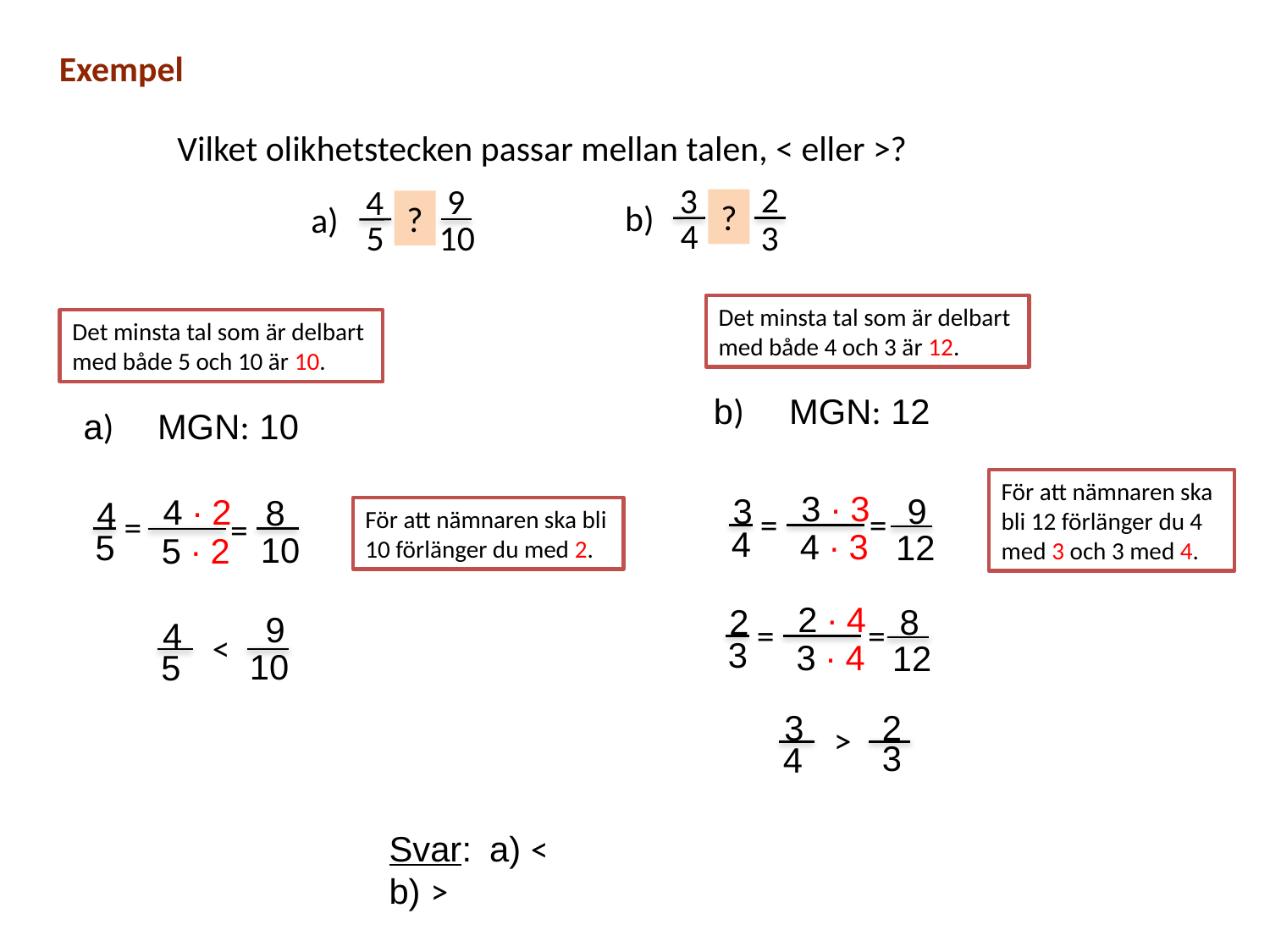

Exempel
Vilket olikhetstecken passar mellan talen, < eller >?
2
3
3
4
?
b)
9
10
4
5
?
a)
Det minsta tal som är delbart med både 4 och 3 är 12.
Det minsta tal som är delbart med både 5 och 10 är 10.
b)
MGN: 12
a)
MGN: 10
För att nämnaren ska bli 12 förlänger du 4 med 3 och 3 med 4.
3 ∙ 3
 4 ∙ 3
3
4
=
9
12
4 ∙ 2
 5 ∙ 2
8
10
4
5
=
=
För att nämnaren ska bli 10 förlänger du med 2.
=
2 ∙ 4
 3 ∙ 4
2
3
=
8
12
9
10
4
5
<
=
3
4
2
3
>
Svar:  a) < 		 b) >